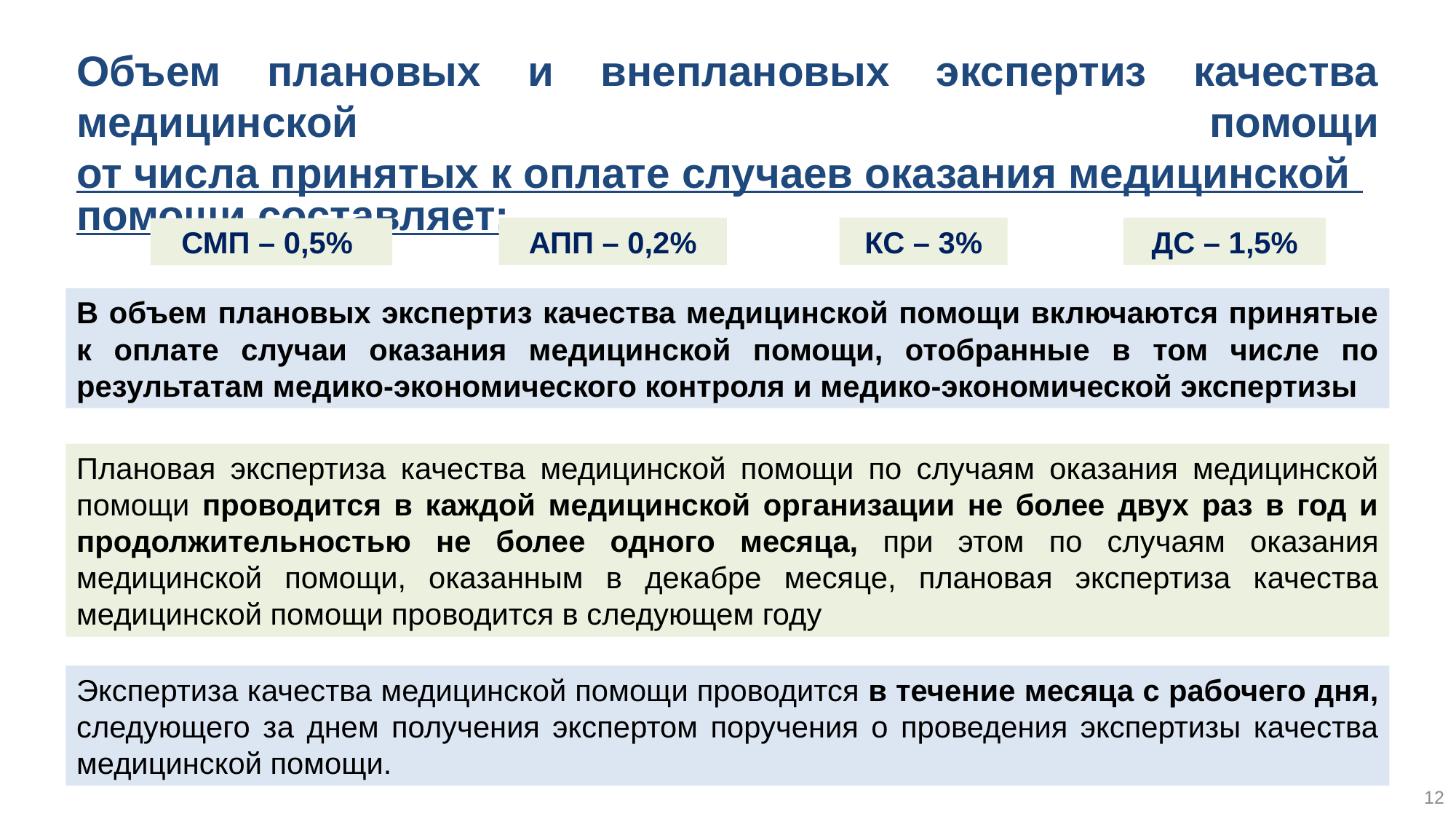

Объем плановых и внеплановых экспертиз качества медицинской помощи от числа принятых к оплате случаев оказания медицинской помощи составляет:
АПП – 0,2%
КС – 3%
ДС – 1,5%
СМП – 0,5%
В объем плановых экспертиз качества медицинской помощи включаются принятые к оплате случаи оказания медицинской помощи, отобранные в том числе по результатам медико-экономического контроля и медико-экономической экспертизы
Плановая экспертиза качества медицинской помощи по случаям оказания медицинской помощи проводится в каждой медицинской организации не более двух раз в год и продолжительностью не более одного месяца, при этом по случаям оказания медицинской помощи, оказанным в декабре месяце, плановая экспертиза качества медицинской помощи проводится в следующем году
Экспертиза качества медицинской помощи проводится в течение месяца с рабочего дня, следующего за днем получения экспертом поручения о проведения экспертизы качества медицинской помощи.
12